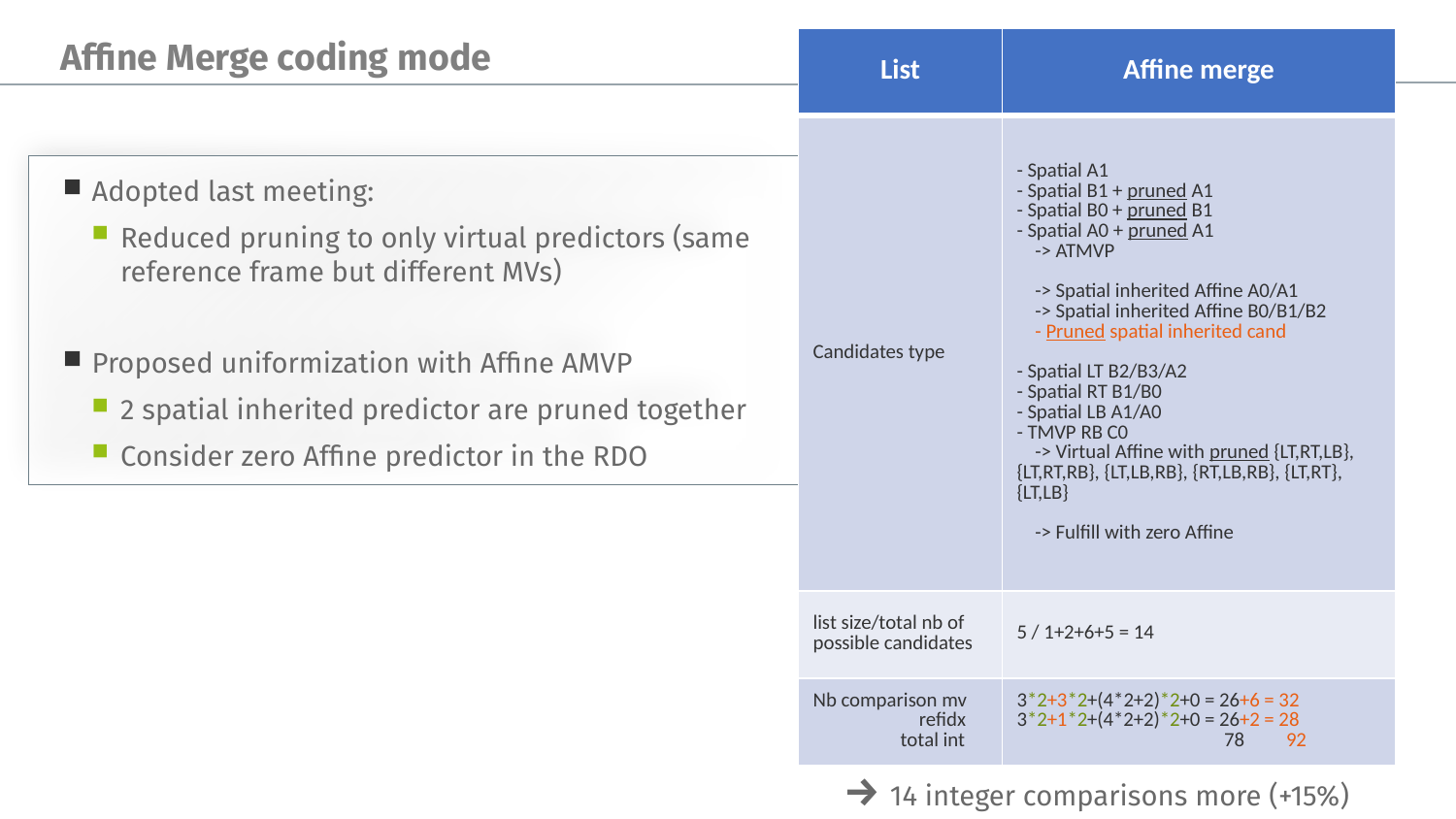

# Affine Merge coding mode
| List | Affine merge |
| --- | --- |
| Candidates type | - Spatial A1 - Spatial B1 + pruned A1 - Spatial B0 + pruned B1 - Spatial A0 + pruned A1 -> ATMVP -> Spatial inherited Affine A0/A1 -> Spatial inherited Affine B0/B1/B2 - Pruned spatial inherited cand - Spatial LT B2/B3/A2 - Spatial RT B1/B0 - Spatial LB A1/A0 - TMVP RB C0 -> Virtual Affine with pruned {LT,RT,LB}, {LT,RT,RB}, {LT,LB,RB}, {RT,LB,RB}, {LT,RT}, {LT,LB} -> Fulfill with zero Affine |
| list size/total nb of possible candidates | 5 / 1+2+6+5 = 14 |
| Nb comparison mv refidx total int | 3\*2+3\*2+(4\*2+2)\*2+0 = 26+6 = 32 3\*2+1\*2+(4\*2+2)\*2+0 = 26+2 = 28 78 92 |
Adopted last meeting:
Reduced pruning to only virtual predictors (same reference frame but different MVs)

Proposed uniformization with Affine AMVP
2 spatial inherited predictor are pruned together
Consider zero Affine predictor in the RDO
→ 14 integer comparisons more (+15%)